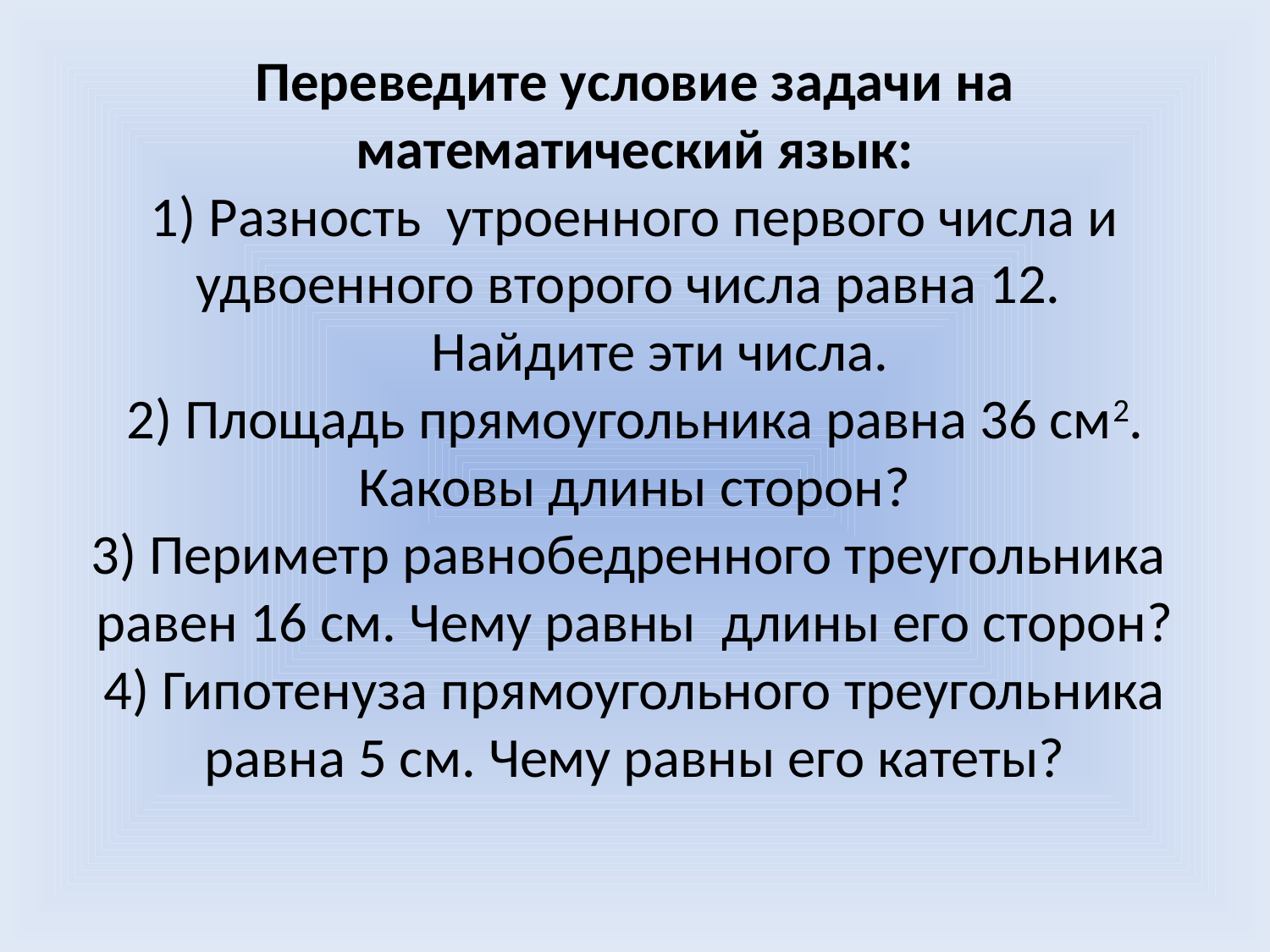

# Переведите условие задачи на математический язык: 1) Разность  утроенного первого числа и удвоенного второго числа равна 12. Найдите эти числа. 2) Площадь прямоугольника равна 36 см2. Каковы длины сторон? 3) Периметр равнобедренного треугольника  равен 16 см. Чему равны  длины его сторон? 4) Гипотенуза прямоугольного треугольника равна 5 см. Чему равны его катеты?